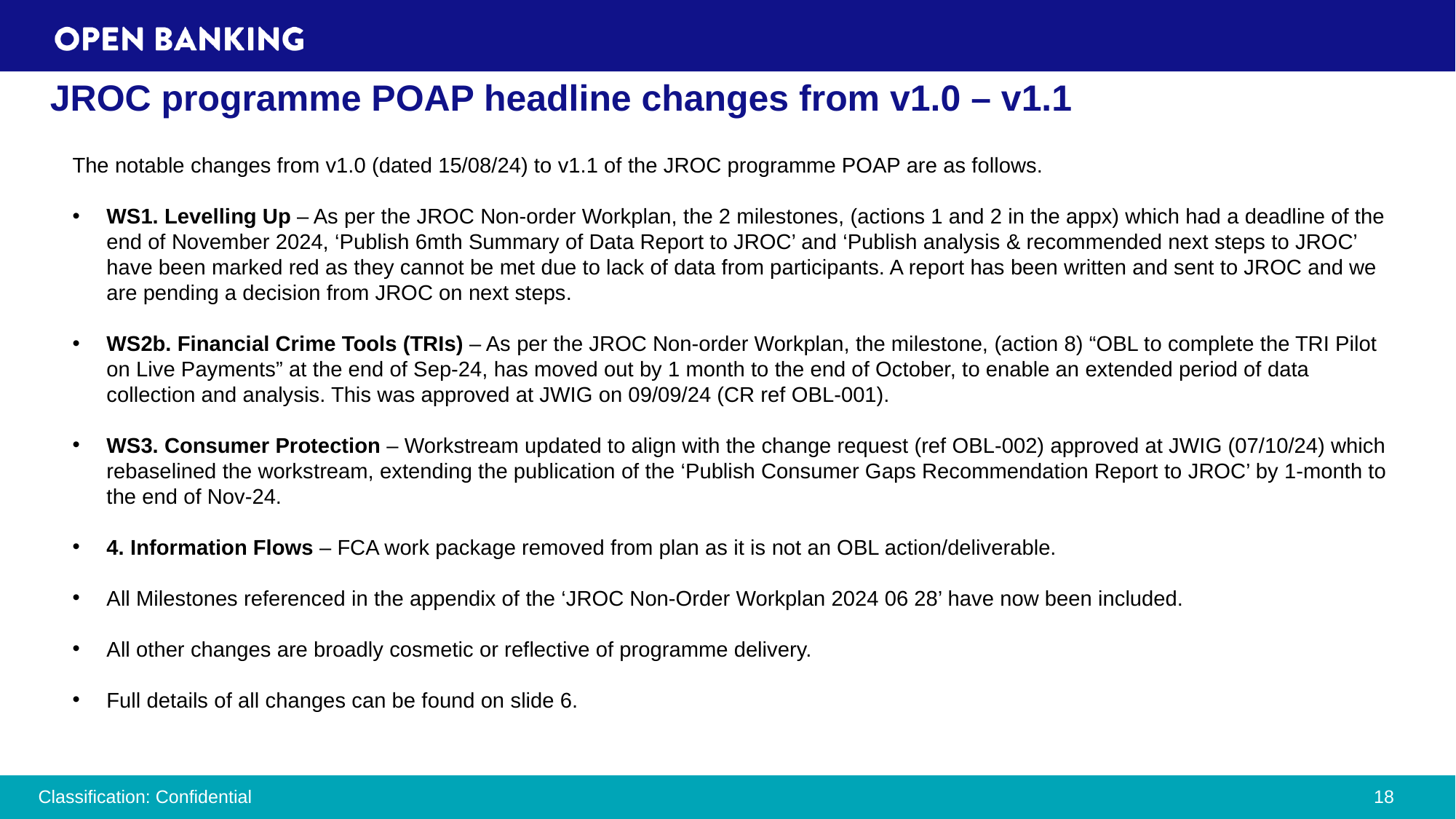

# JROC programme POAP headline changes from v1.0 – v1.1
The notable changes from v1.0 (dated 15/08/24) to v1.1 of the JROC programme POAP are as follows.

WS1. Levelling Up – As per the JROC Non-order Workplan, the 2 milestones, (actions 1 and 2 in the appx) which had a deadline of the end of November 2024, ‘Publish 6mth Summary of Data Report to JROC’ and ‘Publish analysis & recommended next steps to JROC’ have been marked red as they cannot be met due to lack of data from participants. A report has been written and sent to JROC and we are pending a decision from JROC on next steps.

WS2b. Financial Crime Tools (TRIs) – As per the JROC Non-order Workplan, the milestone, (action 8) “OBL to complete the TRI Pilot on Live Payments” at the end of Sep-24, has moved out by 1 month to the end of October, to enable an extended period of data collection and analysis. This was approved at JWIG on 09/09/24 (CR ref OBL-001).

WS3. Consumer Protection – Workstream updated to align with the change request (ref OBL-002) approved at JWIG (07/10/24) which rebaselined the workstream, extending the publication of the ‘Publish Consumer Gaps Recommendation Report to JROC’ by 1-month to the end of Nov-24.

4. Information Flows – FCA work package removed from plan as it is not an OBL action/deliverable.

All Milestones referenced in the appendix of the ‘JROC Non-Order Workplan 2024 06 28’ have now been included.

All other changes are broadly cosmetic or reflective of programme delivery.

Full details of all changes can be found on slide 6.
Classification: Confidential
18